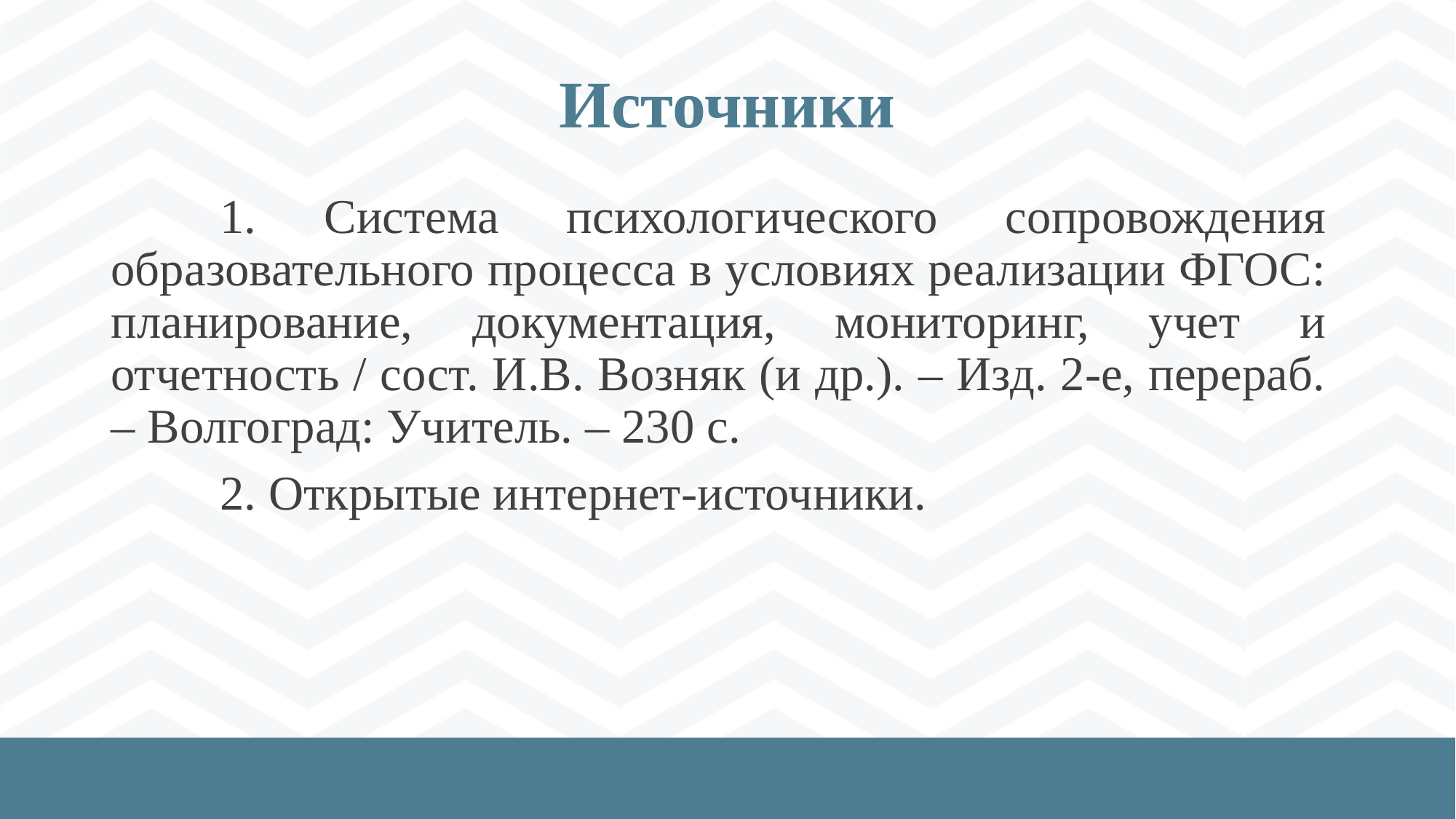

# Источники
	1. Система психологического сопровождения образовательного процесса в условиях реализации ФГОС: планирование, документация, мониторинг, учет и отчетность / сост. И.В. Возняк (и др.). – Изд. 2-е, перераб. – Волгоград: Учитель. – 230 с.
	2. Открытые интернет-источники.